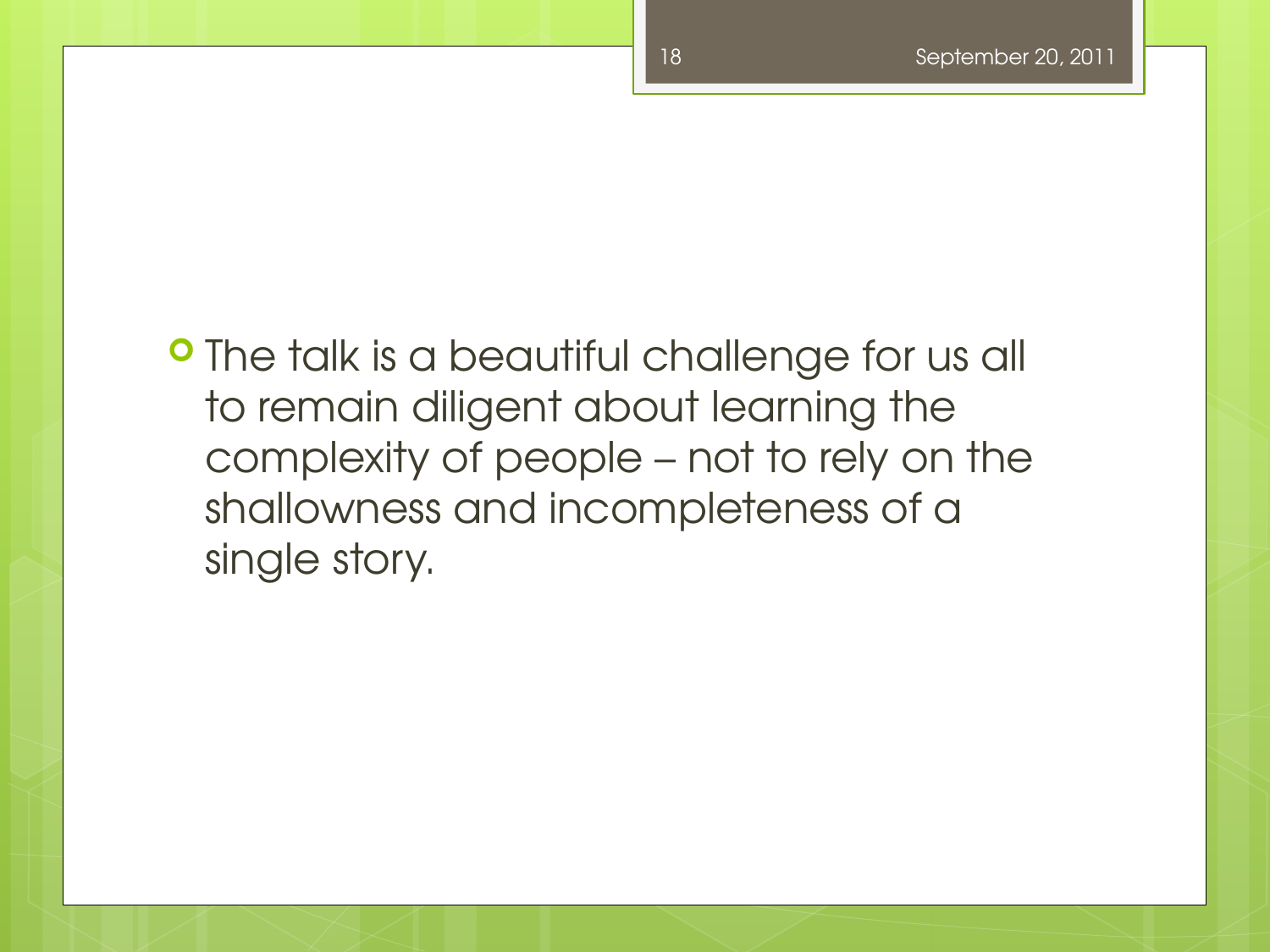

18
September 20, 2011
#
The talk is a beautiful challenge for us all to remain diligent about learning the complexity of people – not to rely on the shallowness and incompleteness of a single story.